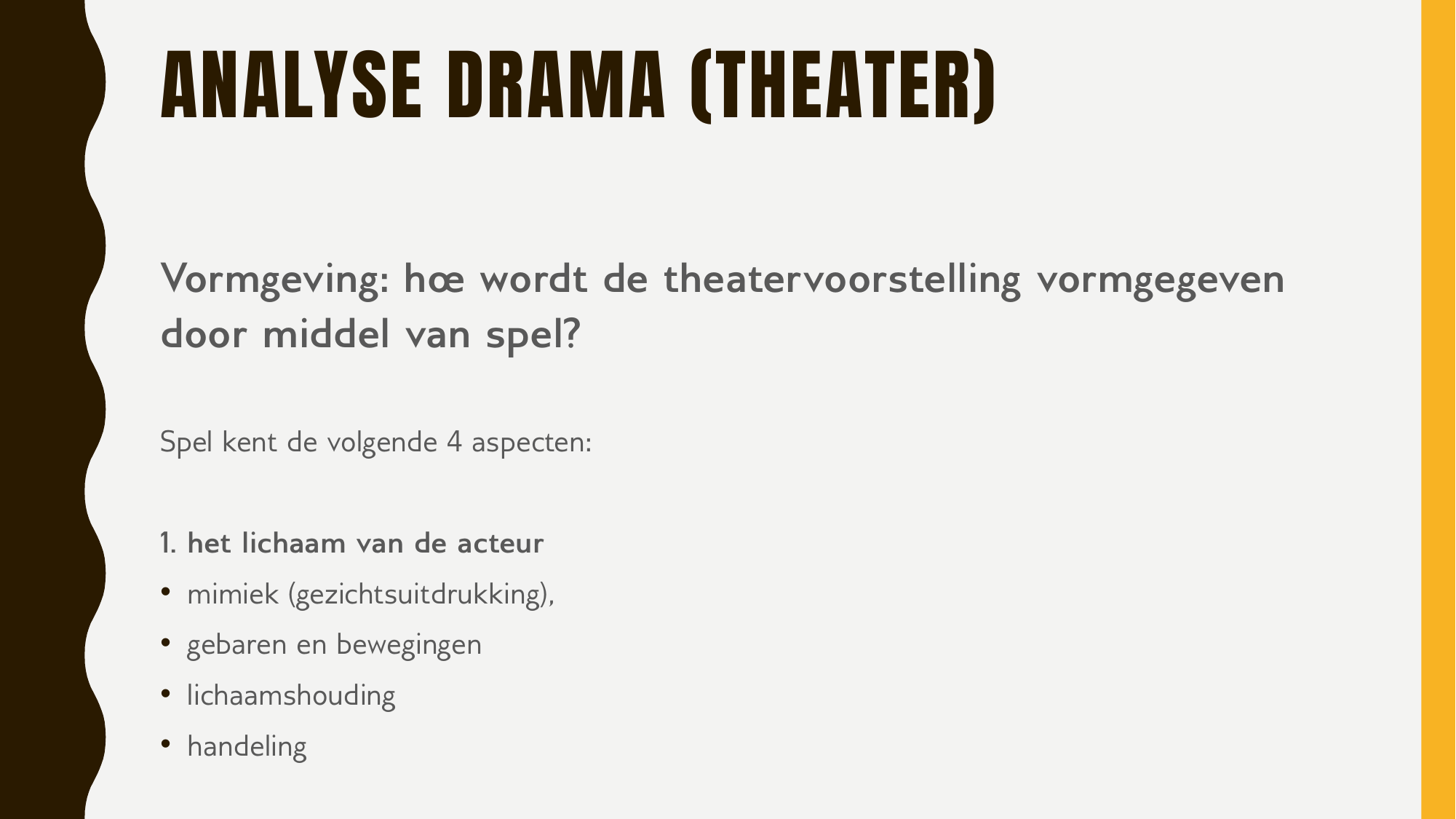

# ANALYSE DRAMA (theater)
Vormgeving: hoe wordt de theatervoorstelling vormgegeven door middel van spel?

Spel kent de volgende 4 aspecten:

1. het lichaam van de acteur
mimiek (gezichtsuitdrukking),
gebaren en bewegingen
lichaamshouding
handeling